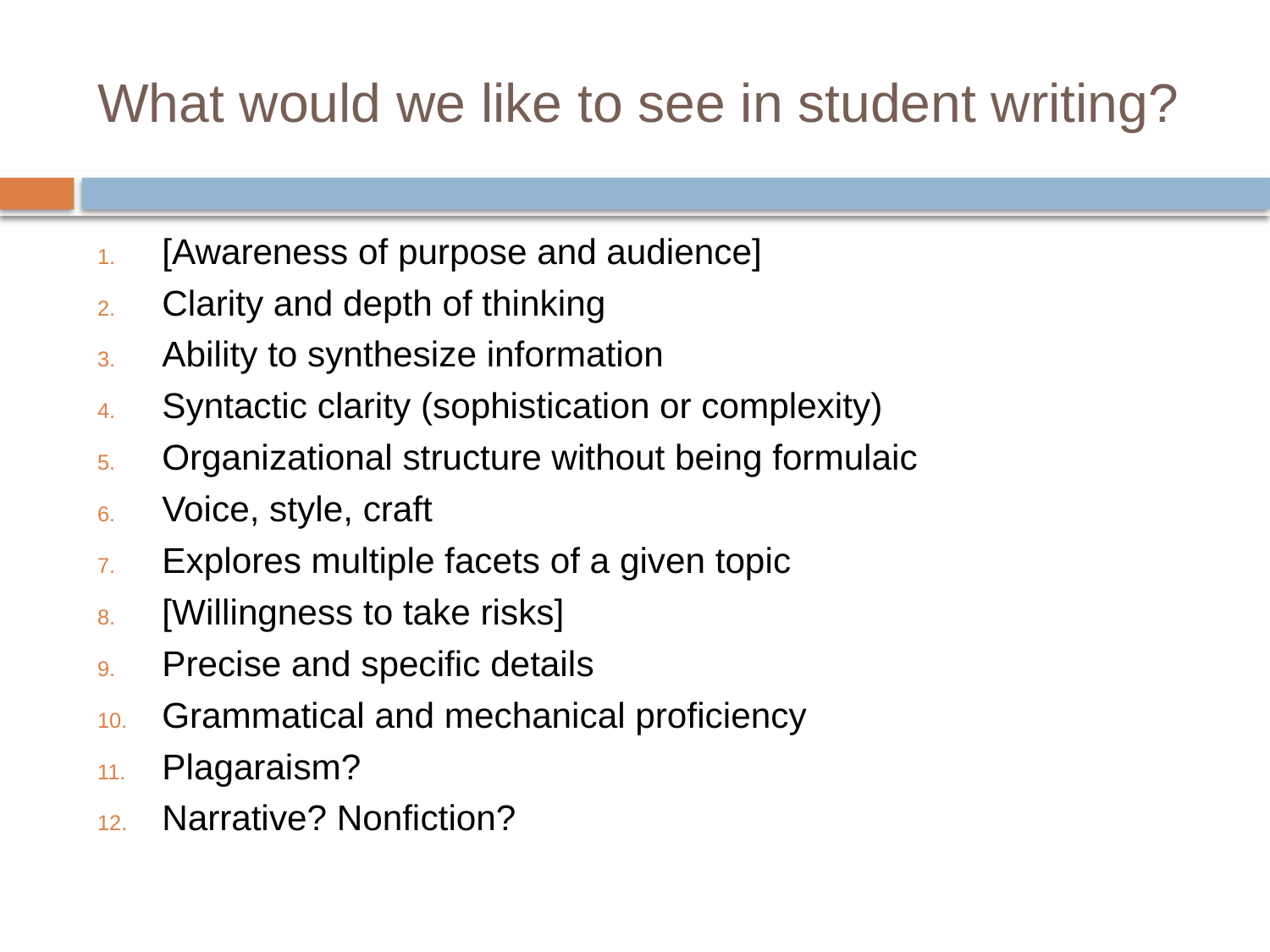

# What would we like to see in student writing?
[Awareness of purpose and audience]
Clarity and depth of thinking
Ability to synthesize information
Syntactic clarity (sophistication or complexity)
Organizational structure without being formulaic
Voice, style, craft
Explores multiple facets of a given topic
[Willingness to take risks]
Precise and specific details
Grammatical and mechanical proficiency
Plagaraism?
Narrative? Nonfiction?